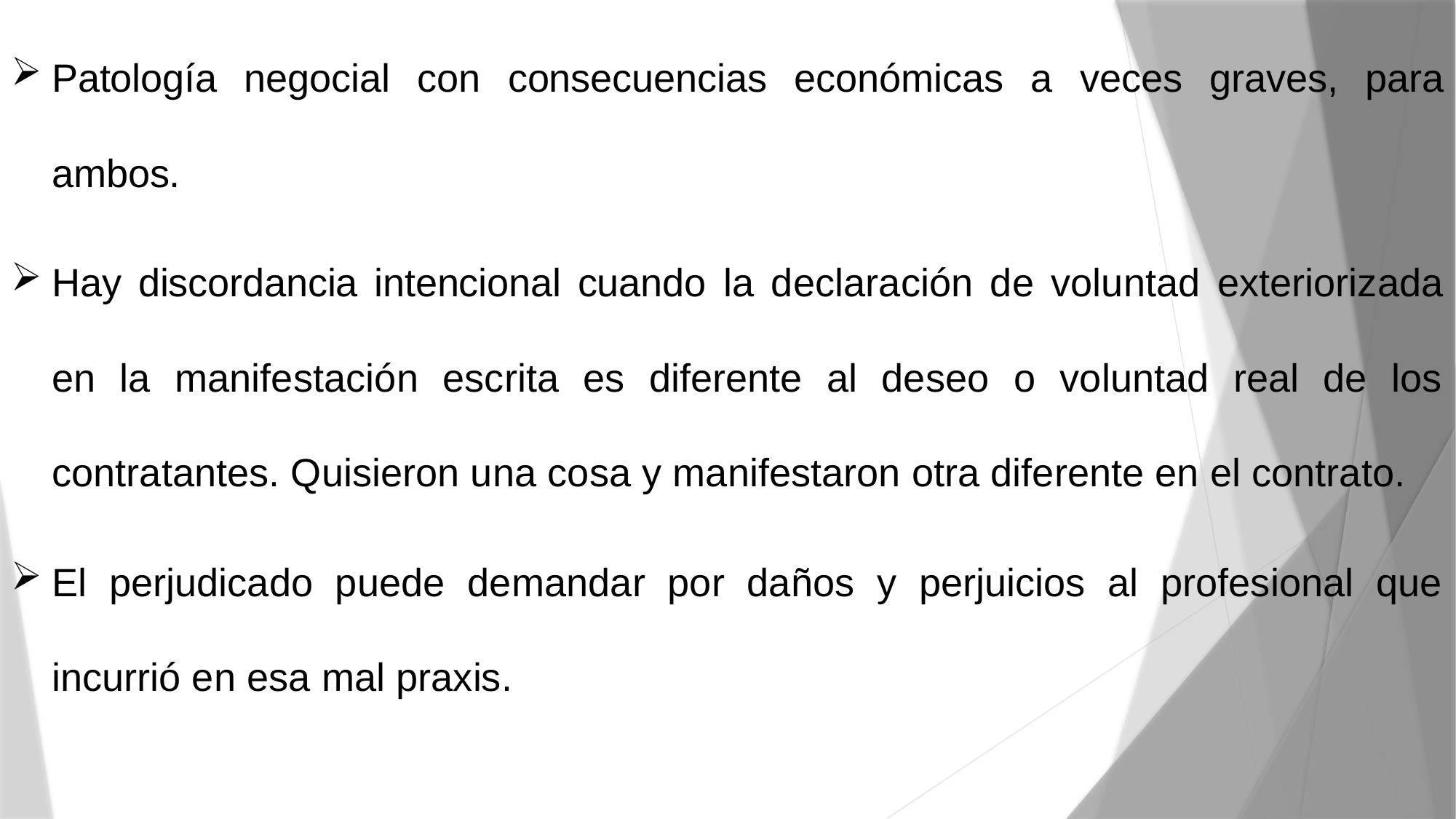

Patología negocial con consecuencias económicas a veces graves, para ambos.
Hay discordancia intencional cuando la declaración de voluntad exteriorizada en la manifestación escrita es diferente al deseo o voluntad real de los contratantes. Quisieron una cosa y manifestaron otra diferente en el contrato.
El perjudicado puede demandar por daños y perjuicios al profesional que incurrió en esa mal praxis.